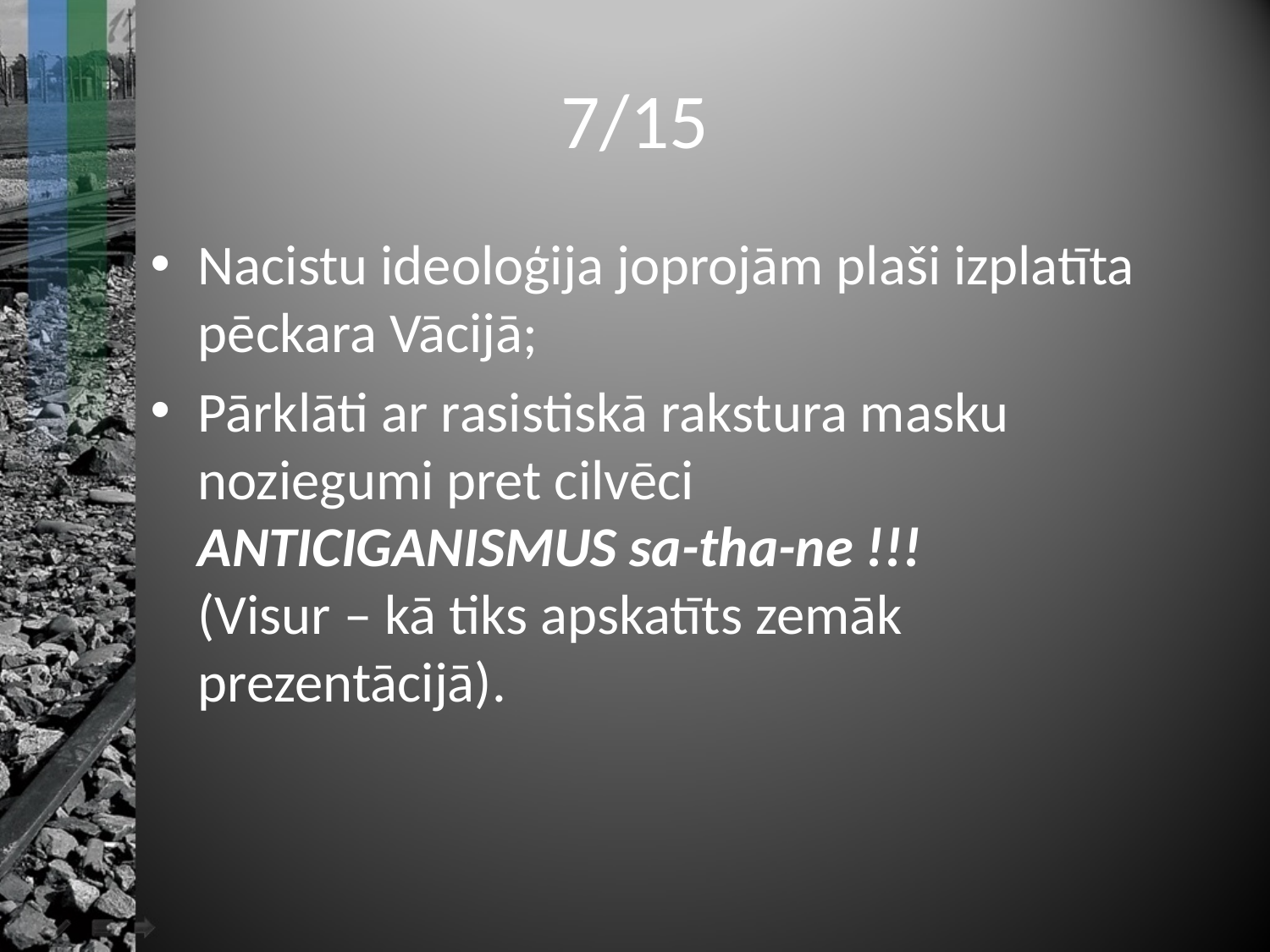

# 7/15
Nacistu ideoloģija joprojām plaši izplatīta pēckara Vācijā;
Pārklāti ar rasistiskā rakstura masku noziegumi pret cilvēci
ANTICIGANISMUS sa-tha-ne !!!
(Visur – kā tiks apskatīts zemāk prezentācijā).